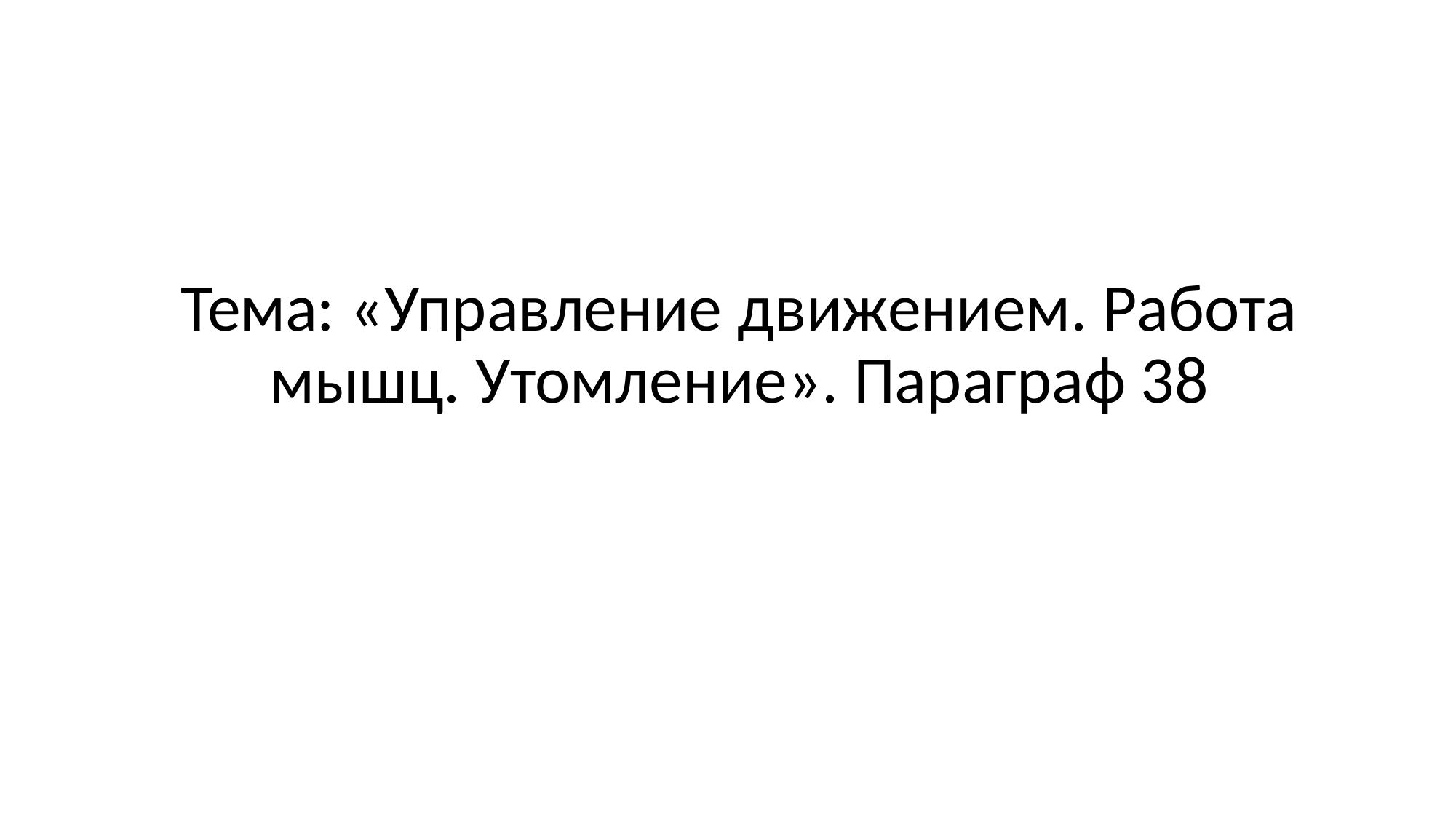

# Тема: «Управление движением. Работа мышц. Утомление». Параграф 38